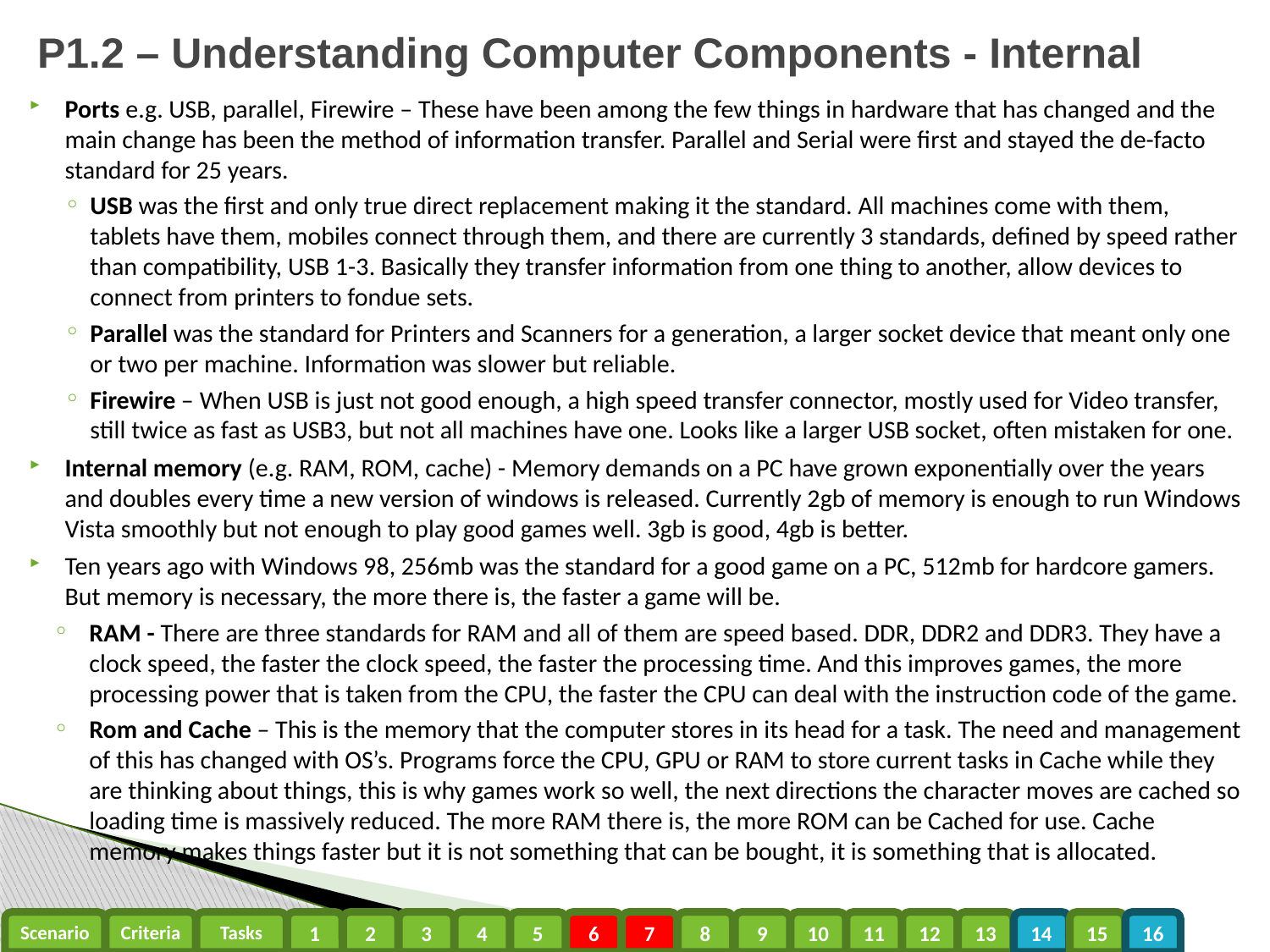

# P1.2 – Understanding Computer Components - Internal
Ports e.g. USB, parallel, Firewire – These have been among the few things in hardware that has changed and the main change has been the method of information transfer. Parallel and Serial were first and stayed the de-facto standard for 25 years.
USB was the first and only true direct replacement making it the standard. All machines come with them, tablets have them, mobiles connect through them, and there are currently 3 standards, defined by speed rather than compatibility, USB 1-3. Basically they transfer information from one thing to another, allow devices to connect from printers to fondue sets.
Parallel was the standard for Printers and Scanners for a generation, a larger socket device that meant only one or two per machine. Information was slower but reliable.
Firewire – When USB is just not good enough, a high speed transfer connector, mostly used for Video transfer, still twice as fast as USB3, but not all machines have one. Looks like a larger USB socket, often mistaken for one.
Internal memory (e.g. RAM, ROM, cache) - Memory demands on a PC have grown exponentially over the years and doubles every time a new version of windows is released. Currently 2gb of memory is enough to run Windows Vista smoothly but not enough to play good games well. 3gb is good, 4gb is better.
Ten years ago with Windows 98, 256mb was the standard for a good game on a PC, 512mb for hardcore gamers. But memory is necessary, the more there is, the faster a game will be.
RAM - There are three standards for RAM and all of them are speed based. DDR, DDR2 and DDR3. They have a clock speed, the faster the clock speed, the faster the processing time. And this improves games, the more processing power that is taken from the CPU, the faster the CPU can deal with the instruction code of the game.
Rom and Cache – This is the memory that the computer stores in its head for a task. The need and management of this has changed with OS’s. Programs force the CPU, GPU or RAM to store current tasks in Cache while they are thinking about things, this is why games work so well, the next directions the character moves are cached so loading time is massively reduced. The more RAM there is, the more ROM can be Cached for use. Cache memory makes things faster but it is not something that can be bought, it is something that is allocated.